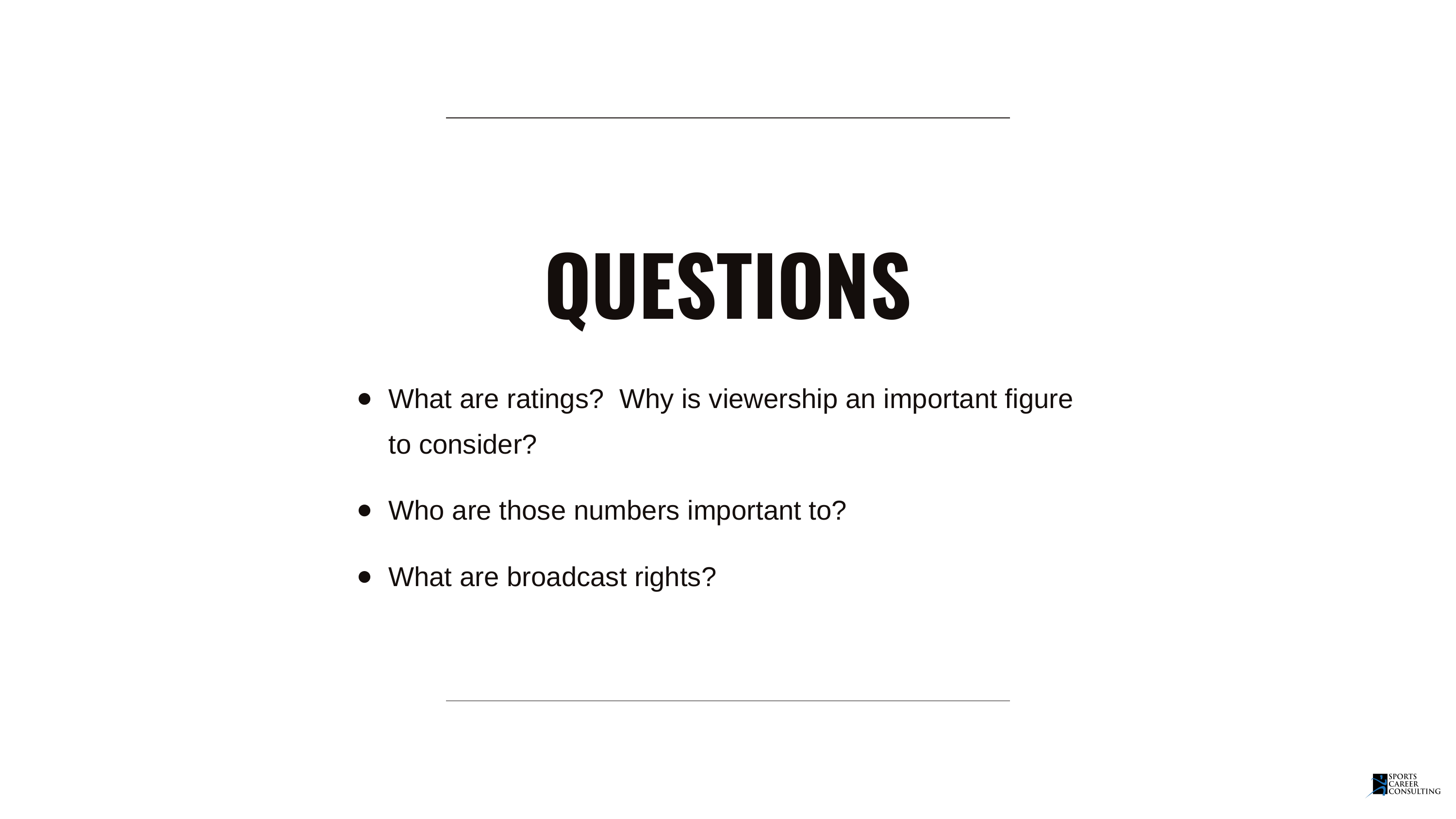

QUESTIONS
What are ratings?  Why is viewership an important figure to consider?
Who are those numbers important to?
What are broadcast rights?